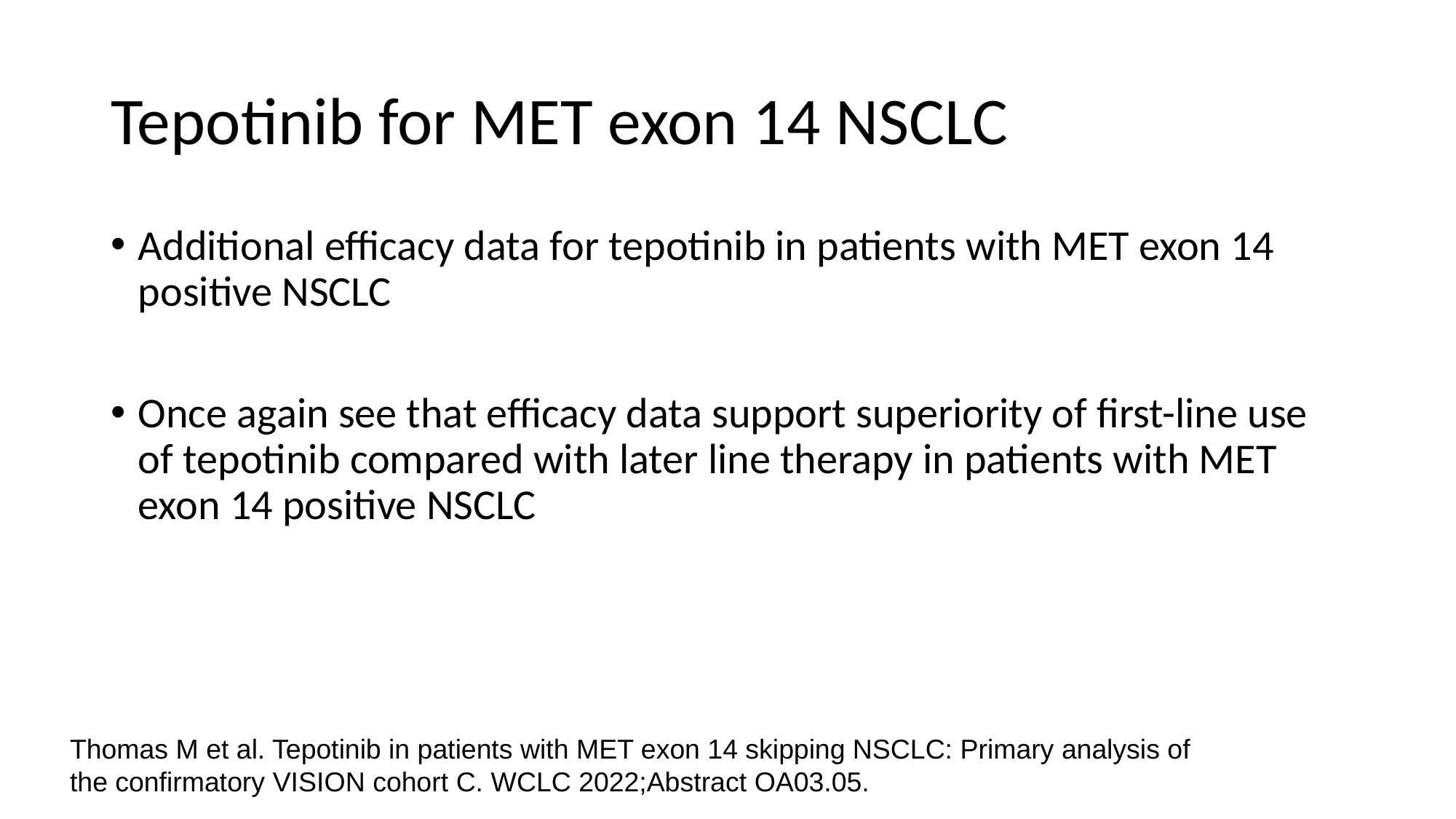

# Tepotinib for MET exon 14 NSCLC
Additional efficacy data for tepotinib in patients with MET exon 14 positive NSCLC

Once again see that efficacy data support superiority of first-line use of tepotinib compared with later line therapy in patients with MET exon 14 positive NSCLC
Thomas M et al. Tepotinib in patients with MET exon 14 skipping NSCLC: Primary analysis of the confirmatory VISION cohort C. WCLC 2022;Abstract OA03.05.